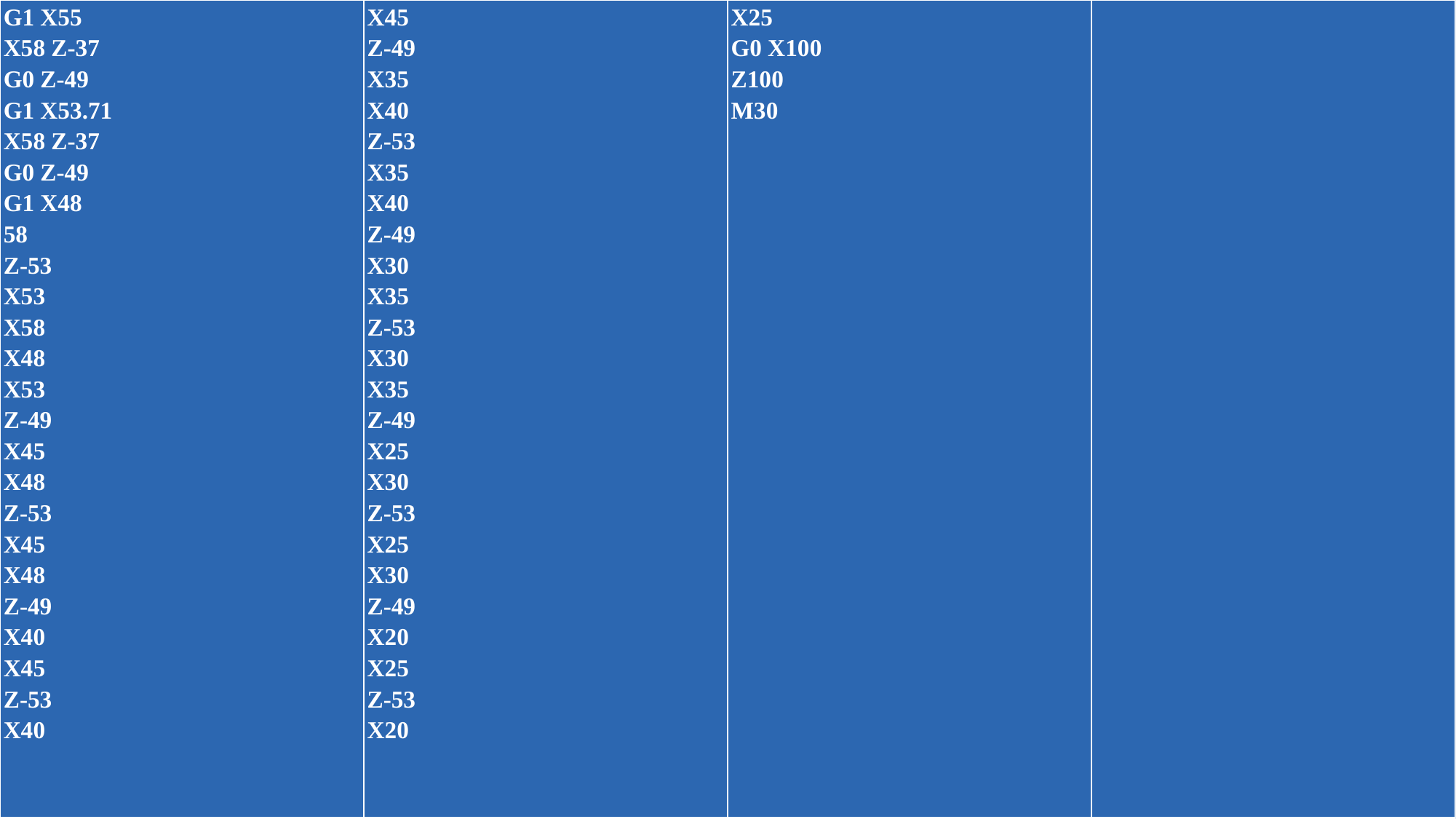

| G1 X55 X58 Z-37 G0 Z-49 G1 X53.71 X58 Z-37 G0 Z-49 G1 X48 58 Z-53 X53 X58 X48 X53 Z-49 X45 X48 Z-53 X45 X48 Z-49 X40 X45 Z-53 X40 | X45 Z-49 X35 X40 Z-53 X35 X40 Z-49 X30 X35 Z-53 X30 X35 Z-49 X25 X30 Z-53 X25 X30 Z-49 X20 X25 Z-53 X20 | X25 G0 X100 Z100 M30 |  |
| --- | --- | --- | --- |